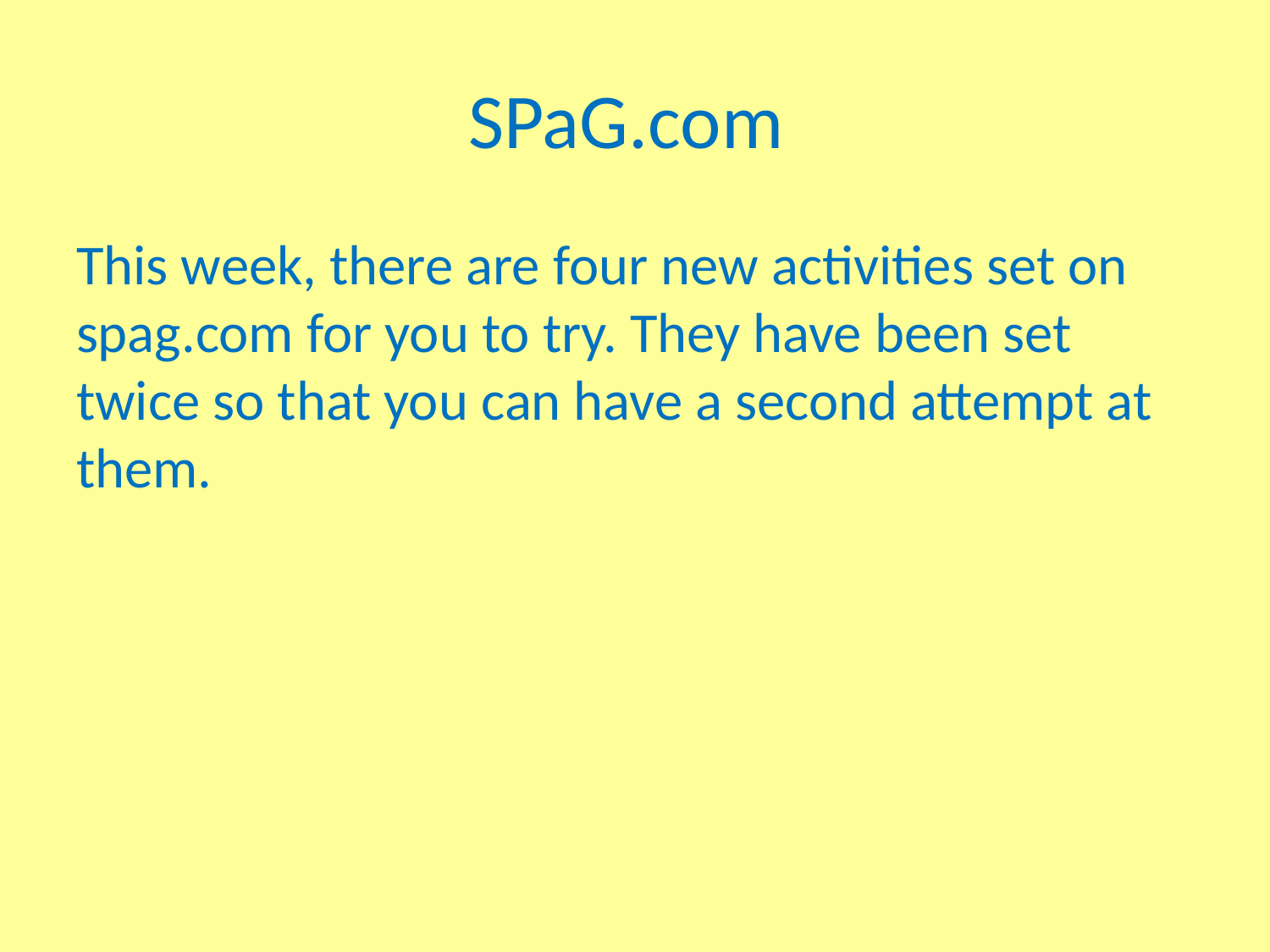

# SPaG.com
This week, there are four new activities set on spag.com for you to try. They have been set twice so that you can have a second attempt at them.